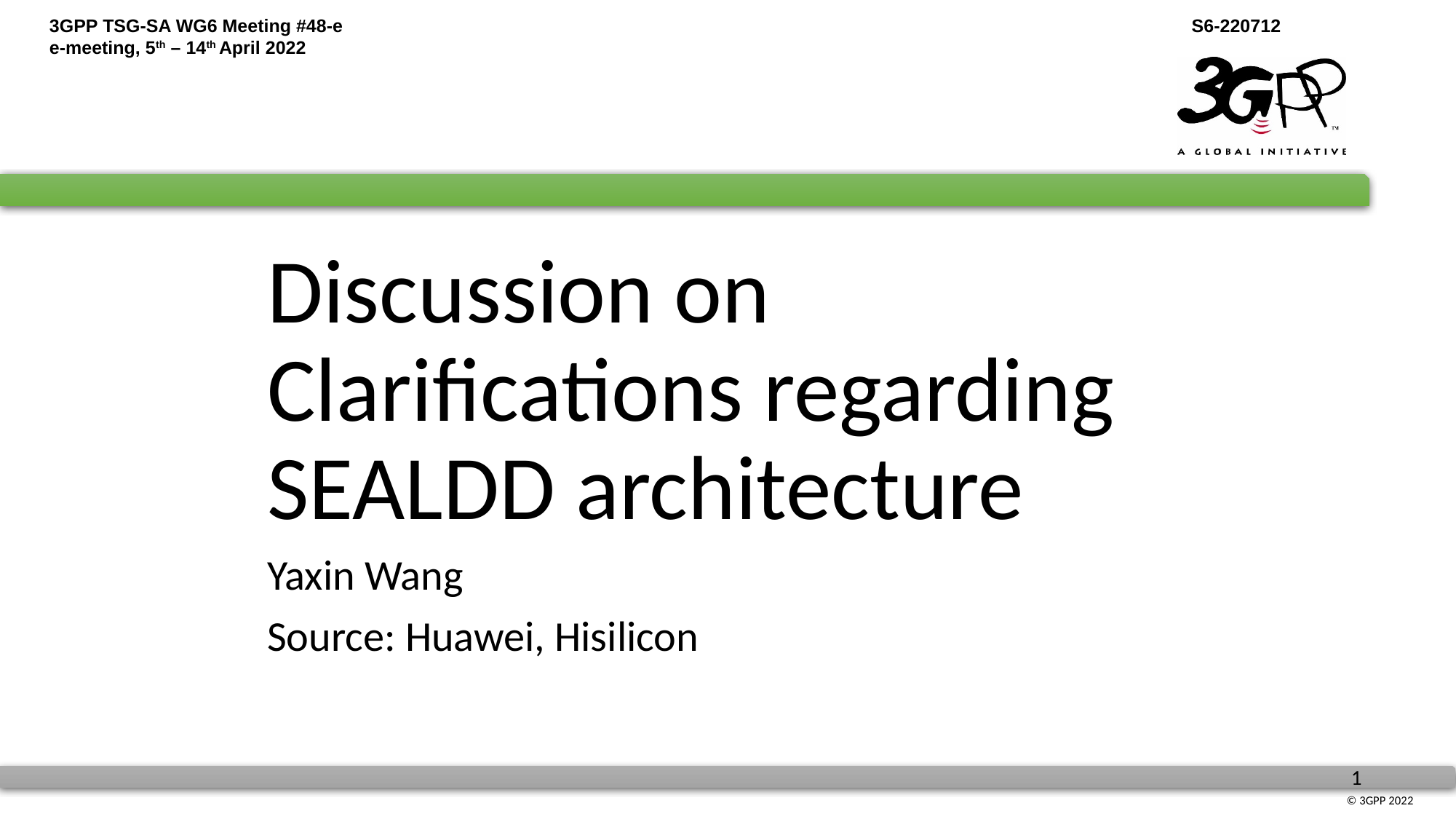

# Discussion on Clarifications regarding SEALDD architecture
Yaxin Wang
Source: Huawei, Hisilicon